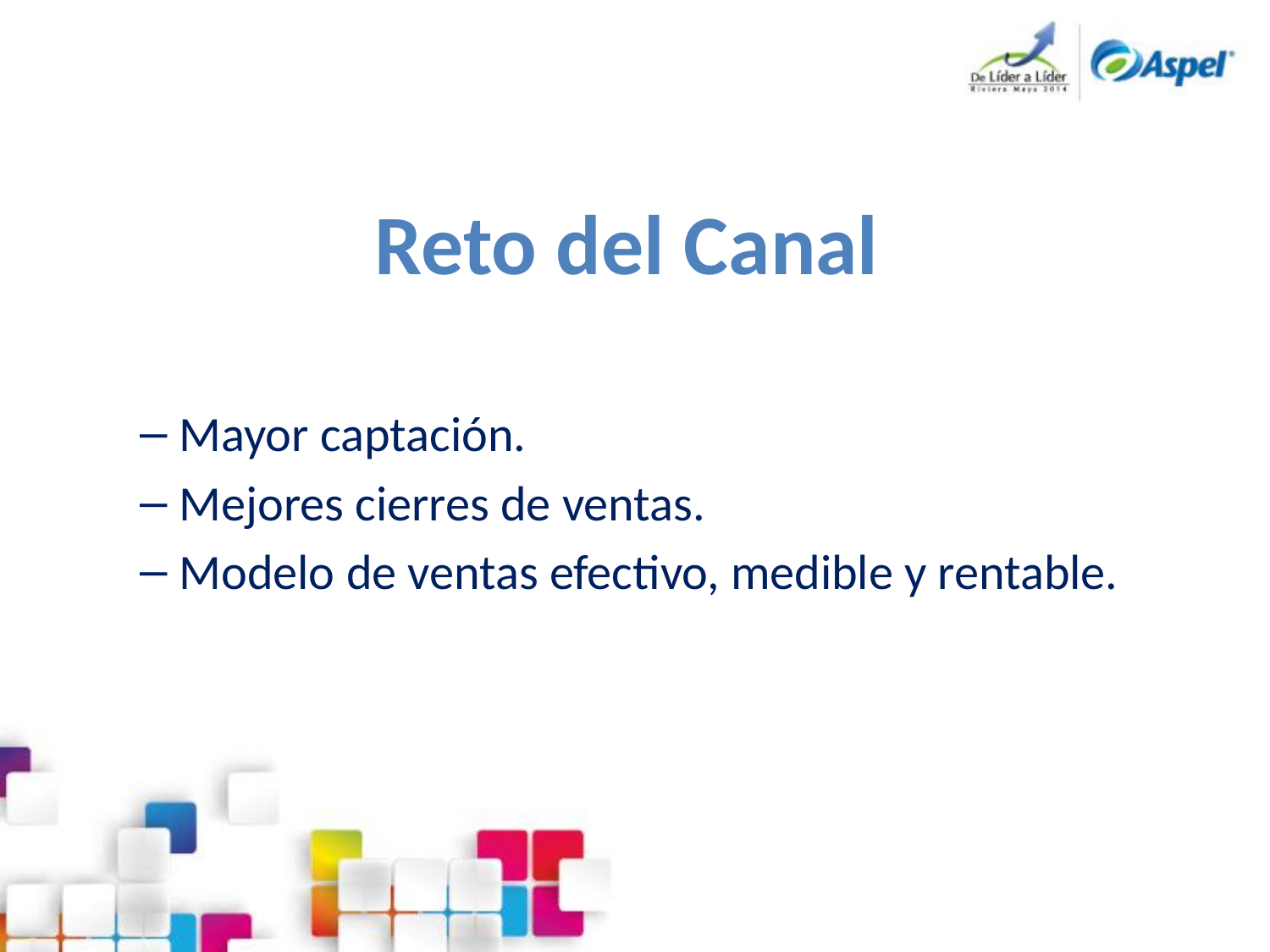

# Reto del Canal
Mayor captación.
Mejores cierres de ventas.
Modelo de ventas efectivo, medible y rentable.